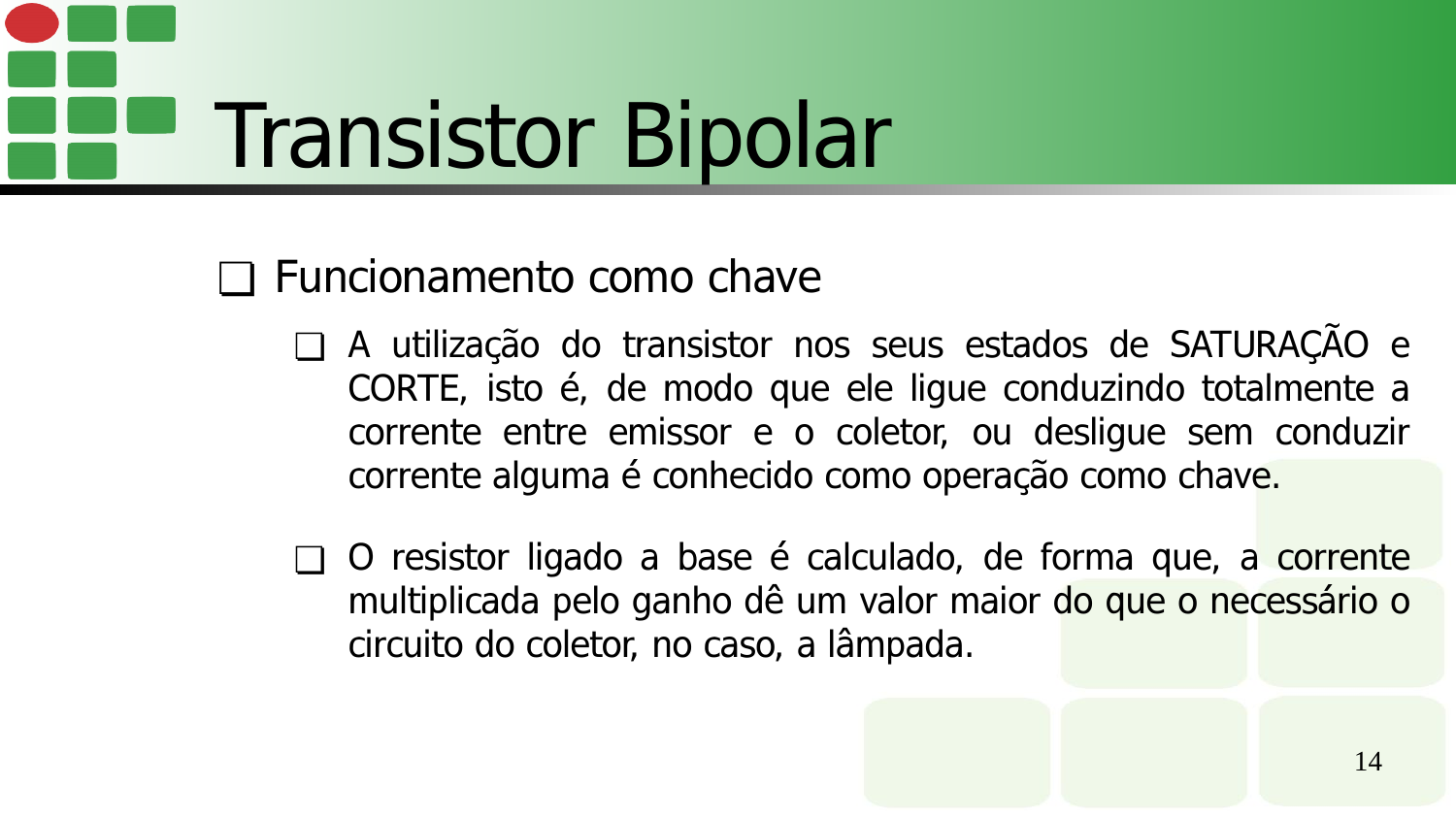

Transistor Bipolar
Funcionamento como chave
A utilização do transistor nos seus estados de SATURAÇÃO e CORTE, isto é, de modo que ele ligue conduzindo totalmente a corrente entre emissor e o coletor, ou desligue sem conduzir corrente alguma é conhecido como operação como chave.
O resistor ligado a base é calculado, de forma que, a corrente multiplicada pelo ganho dê um valor maior do que o necessário o circuito do coletor, no caso, a lâmpada.
14